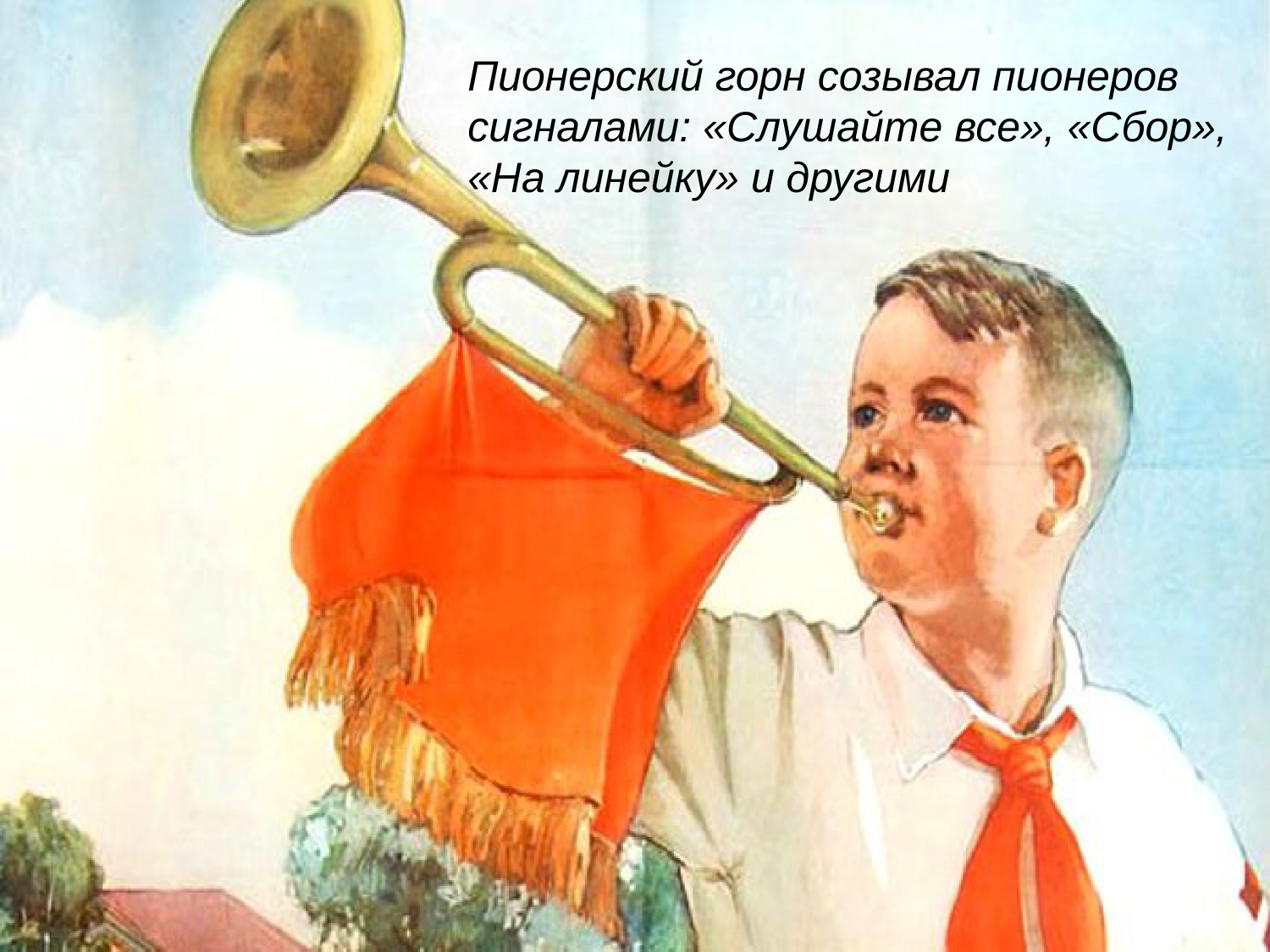

Пионерский горн созывал пионеров сигналами: «Слушайте все», «Сбор»,
«На линейку» и другими